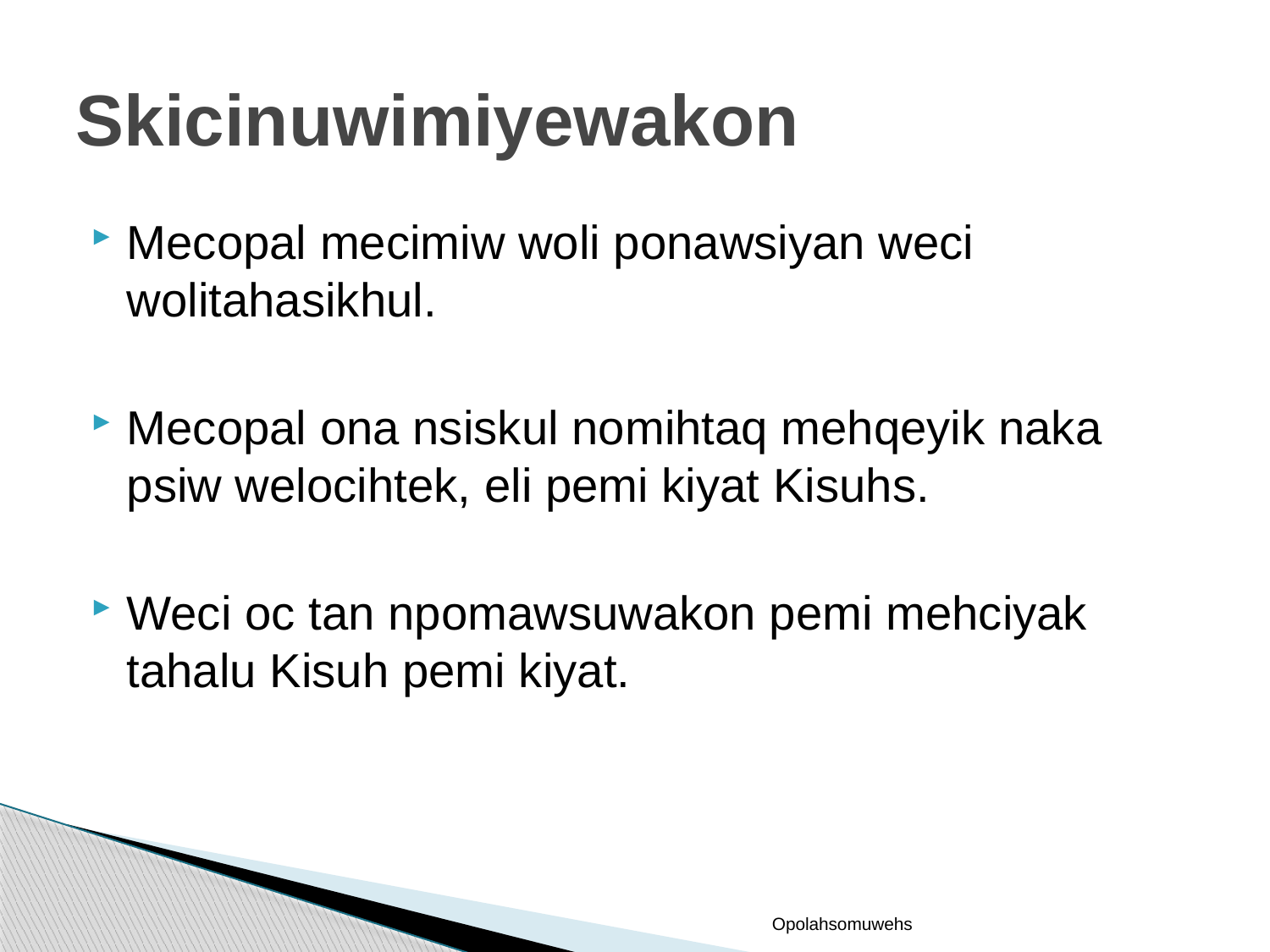

# Skicinuwimiyewakon
Mecopal mecimiw woli ponawsiyan weci wolitahasikhul.

Mecopal ona nsiskul nomihtaq mehqeyik naka psiw welocihtek, eli pemi kiyat Kisuhs.

Weci oc tan npomawsuwakon pemi mehciyak tahalu Kisuh pemi kiyat.
Opolahsomuwehs